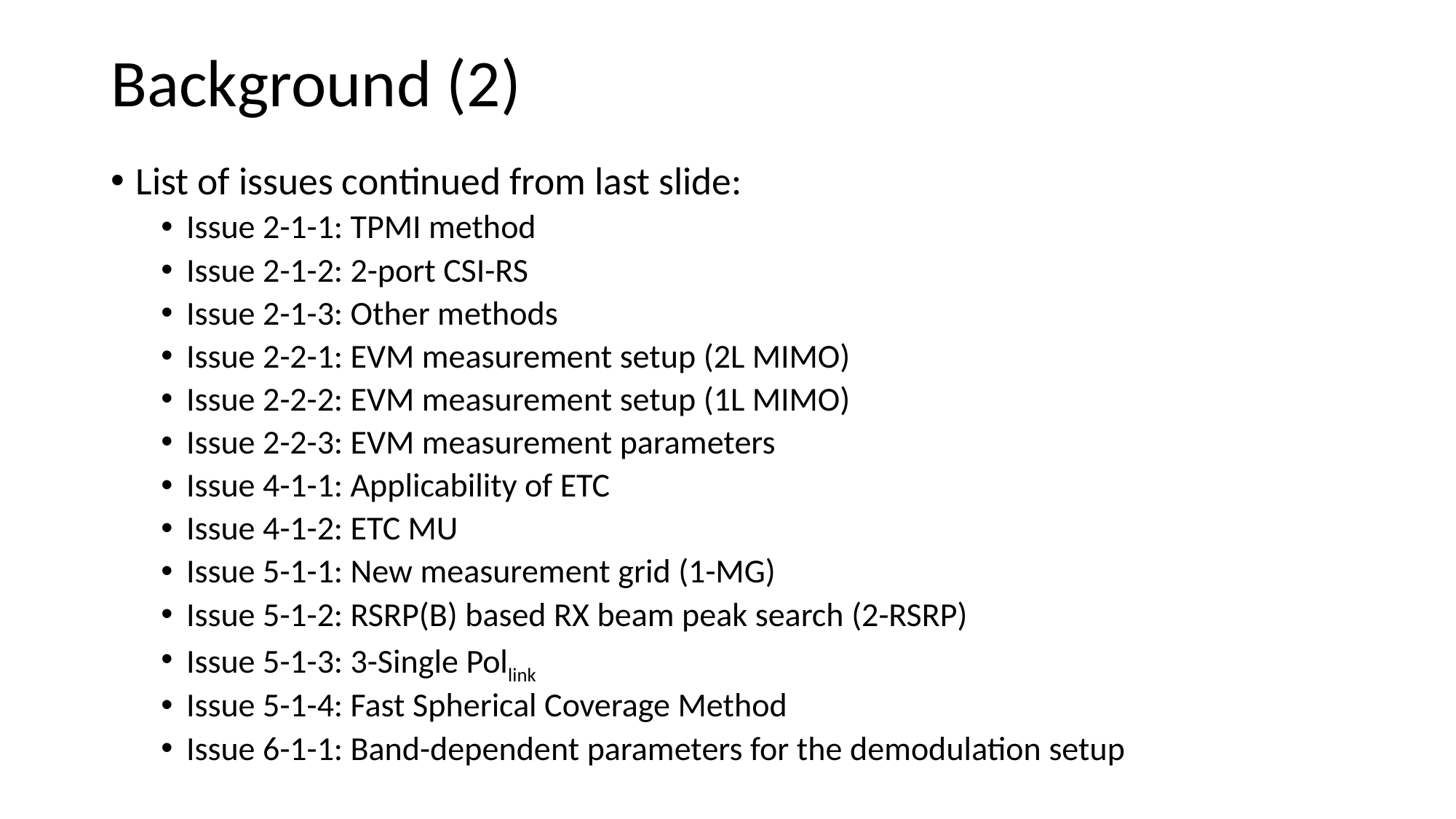

# Background (2)
List of issues continued from last slide:
Issue 2-1-1: TPMI method
Issue 2-1-2: 2-port CSI-RS
Issue 2-1-3: Other methods
Issue 2-2-1: EVM measurement setup (2L MIMO)
Issue 2-2-2: EVM measurement setup (1L MIMO)
Issue 2-2-3: EVM measurement parameters
Issue 4-1-1: Applicability of ETC
Issue 4-1-2: ETC MU
Issue 5-1-1: New measurement grid (1-MG)
Issue 5-1-2: RSRP(B) based RX beam peak search (2-RSRP)
Issue 5-1-3: 3-Single Pollink
Issue 5-1-4: Fast Spherical Coverage Method
Issue 6-1-1: Band-dependent parameters for the demodulation setup